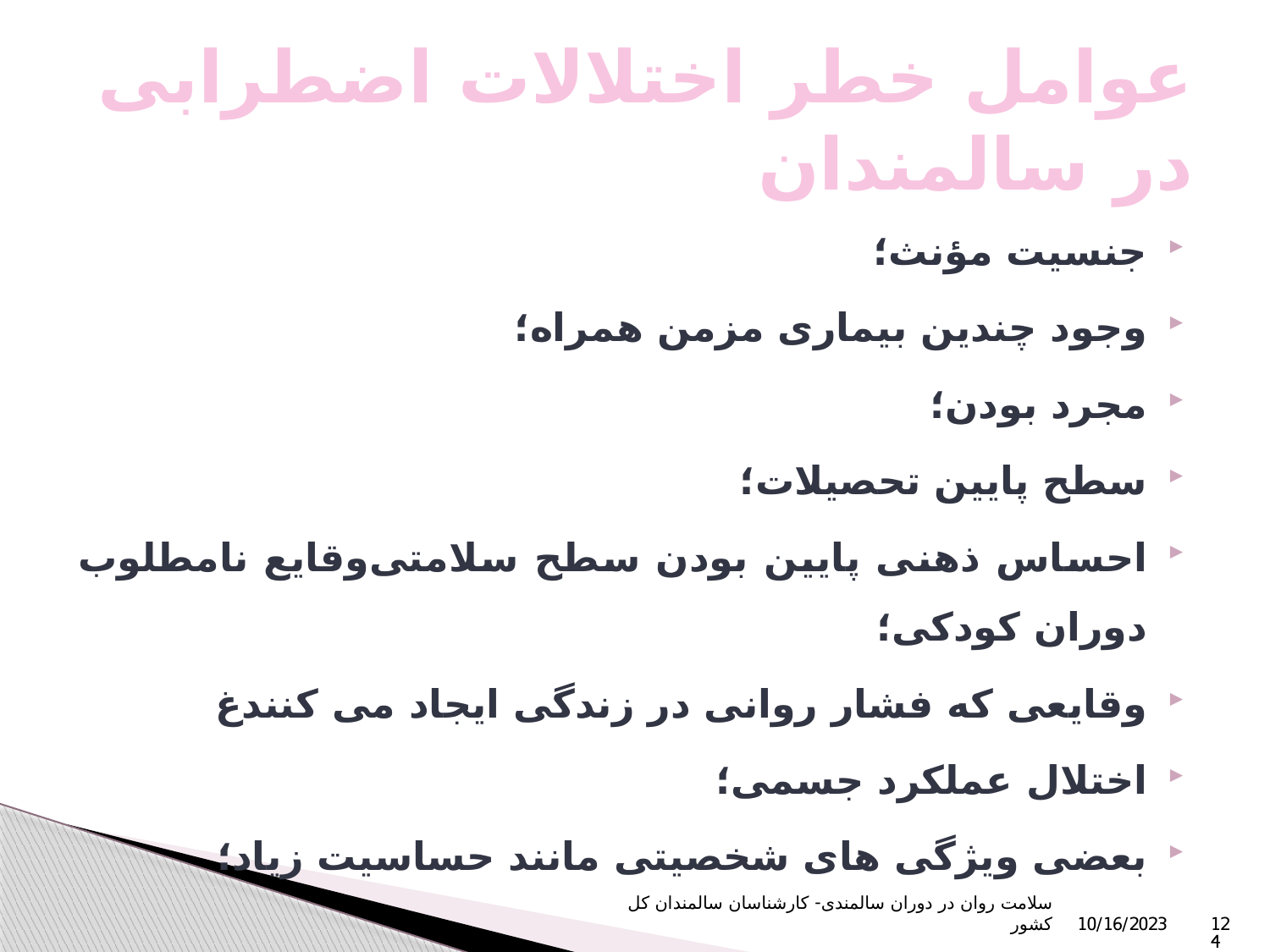

# عوامل خطر اختلالات اضطرابی در سالمندان
جنسیت مؤنث؛
وجود چندین بیماری مزمن همراه؛
مجرد بودن؛
سطح پایین تحصیلات؛
احساس ذهنی پایین بودن سطح سلامتی	وقایع نامطلوب دوران کودکی؛
وقایعی که فشار روانی در زندگی ایجاد می کنندغ
اختلال عملکرد جسمی؛
بعضی ویژگی های شخصیتی مانند حساسیت زیاد؛
سلامت روان در دوران سالمندی- کارشناسان سالمندان کل کشور
10/16/2023
124